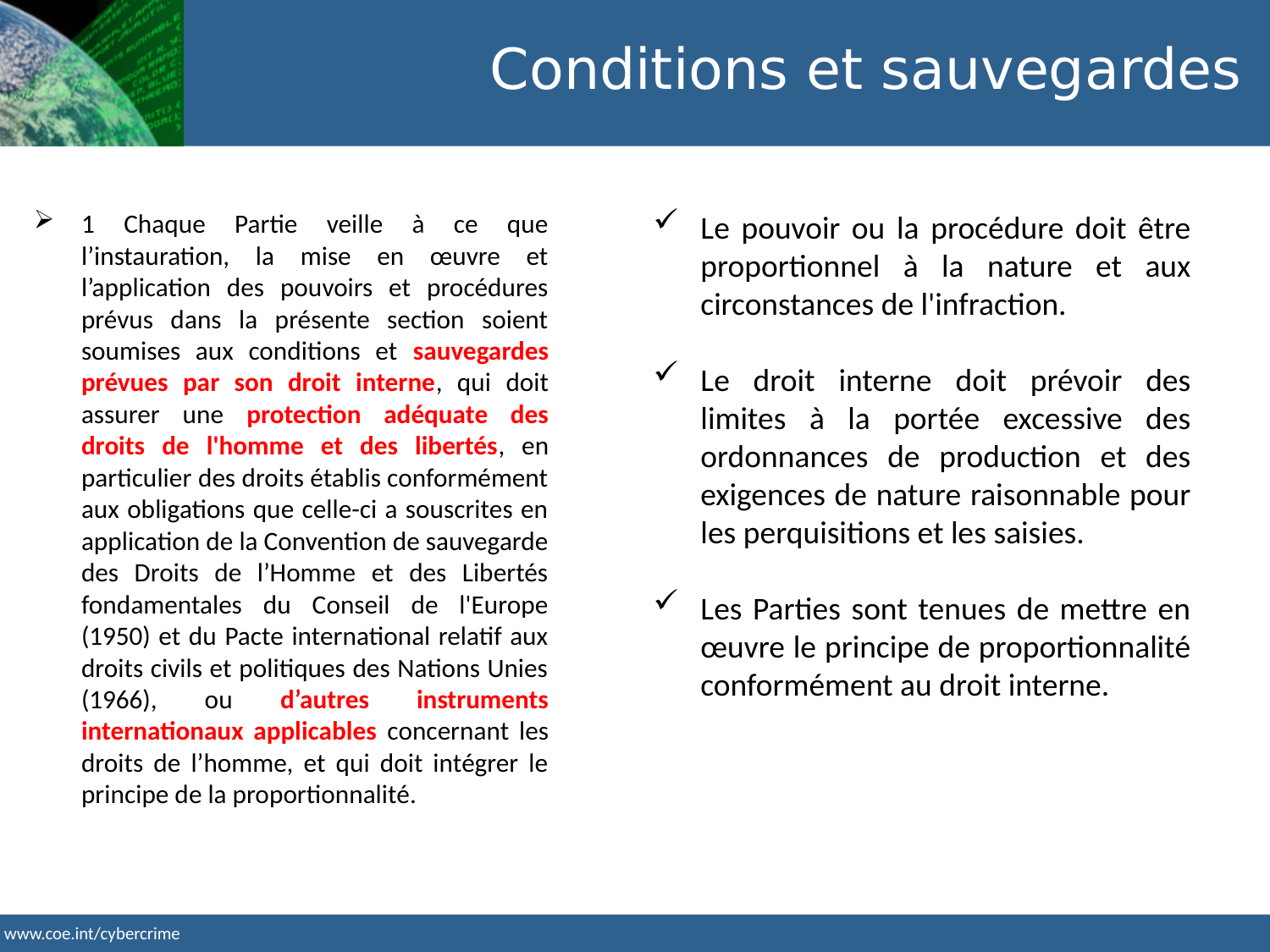

Conditions et sauvegardes
1 Chaque Partie veille à ce que l’instauration, la mise en œuvre et l’application des pouvoirs et procédures prévus dans la présente section soient soumises aux conditions et sauvegardes prévues par son droit interne, qui doit assurer une protection adéquate des droits de l'homme et des libertés, en particulier des droits établis conformément aux obligations que celle-ci a souscrites en application de la Convention de sauvegarde des Droits de l’Homme et des Libertés fondamentales du Conseil de l'Europe (1950) et du Pacte international relatif aux droits civils et politiques des Nations Unies (1966), ou d’autres instruments internationaux applicables concernant les droits de l’homme, et qui doit intégrer le principe de la proportionnalité.
Le pouvoir ou la procédure doit être proportionnel à la nature et aux circonstances de l'infraction.

Le droit interne doit prévoir des limites à la portée excessive des ordonnances de production et des exigences de nature raisonnable pour les perquisitions et les saisies.

Les Parties sont tenues de mettre en œuvre le principe de proportionnalité conformément au droit interne.